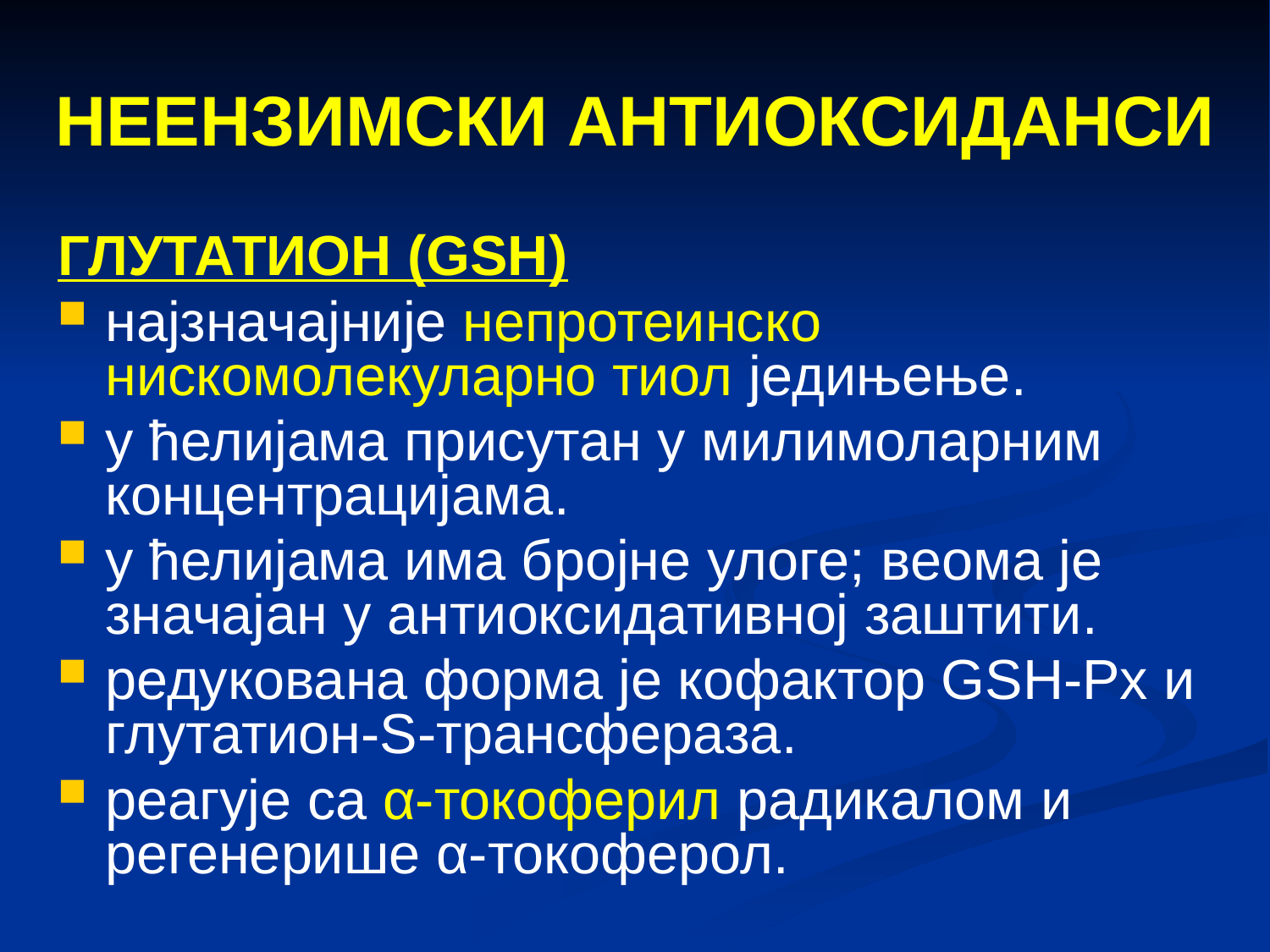

# НЕЕНЗИМСКИ АНТИОКСИДАНСИ
ГЛУТАТИОН (GSH)
најзначајније непротеинско нискомолекуларно тиол једињење.
у ћелијама присутан у милимоларним концентрацијама.
у ћелијама има бројне улоге; веома је значајан у антиоксидативној заштити.
редукована форма је кофактор GSH-Px и глутатион-S-трансфераза.
реагује са α-токоферил радикалом и регенерише α-токоферол.